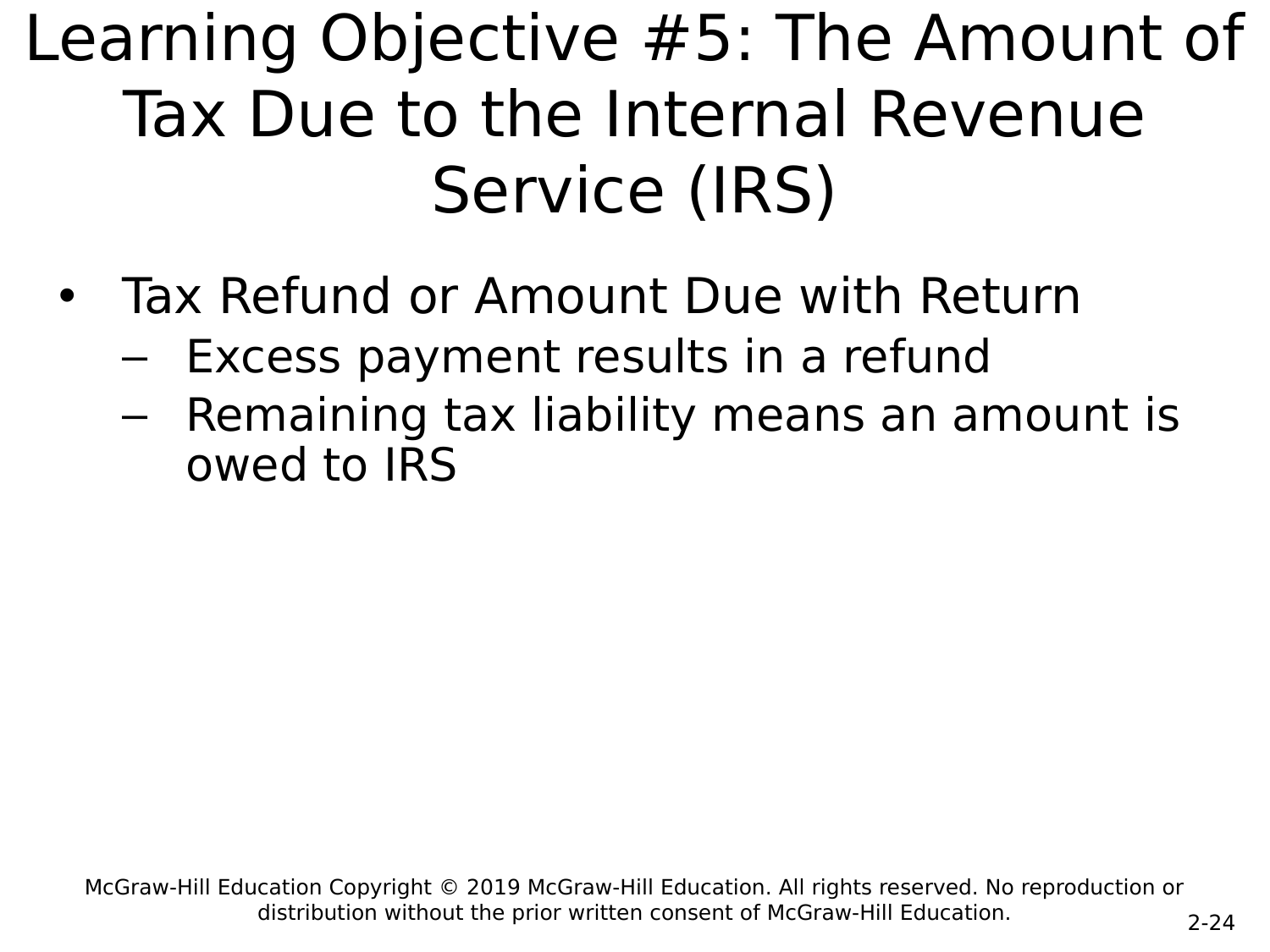

# Learning Objective #5: The Amount of Tax Due to the Internal Revenue Service (IRS)
Tax Refund or Amount Due with Return
Excess payment results in a refund
Remaining tax liability means an amount is owed to IRS
McGraw-Hill Education Copyright © 2019 McGraw-Hill Education. All rights reserved. No reproduction or distribution without the prior written consent of McGraw-Hill Education.
2-24